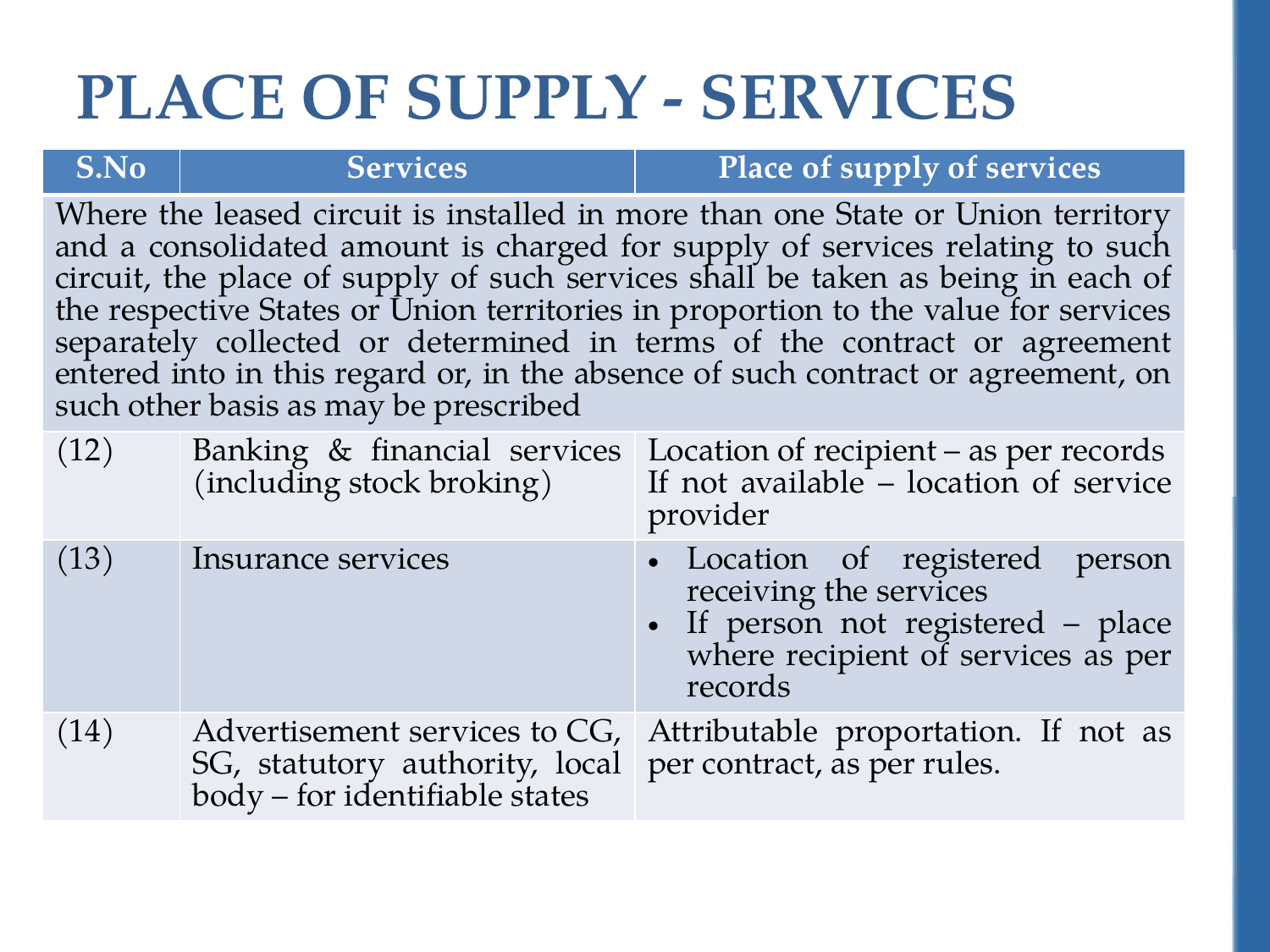

Place of Supply - Services
| S.No | Services | Place of supply of services |
| --- | --- | --- |
| Where the leased circuit is installed in more than one State or Union territory and a consolidated amount is charged for supply of services relating to such circuit, the place of supply of such services shall be taken as being in each of the respective States or Union territories in proportion to the value for services separately collected or determined in terms of the contract or agreement entered into in this regard or, in the absence of such contract or agreement, on such other basis as may be prescribed |  |  |
| (12) | Banking & financial services (including stock broking) | Location of recipient – as per records If not available – location of service provider |
| (13) | Insurance services | Location of registered person receiving the services If person not registered – place where recipient of services as per records |
| (14) | Advertisement services to CG, SG, statutory authority, local body – for identifiable states | Attributable proportation. If not as per contract, as per rules. |